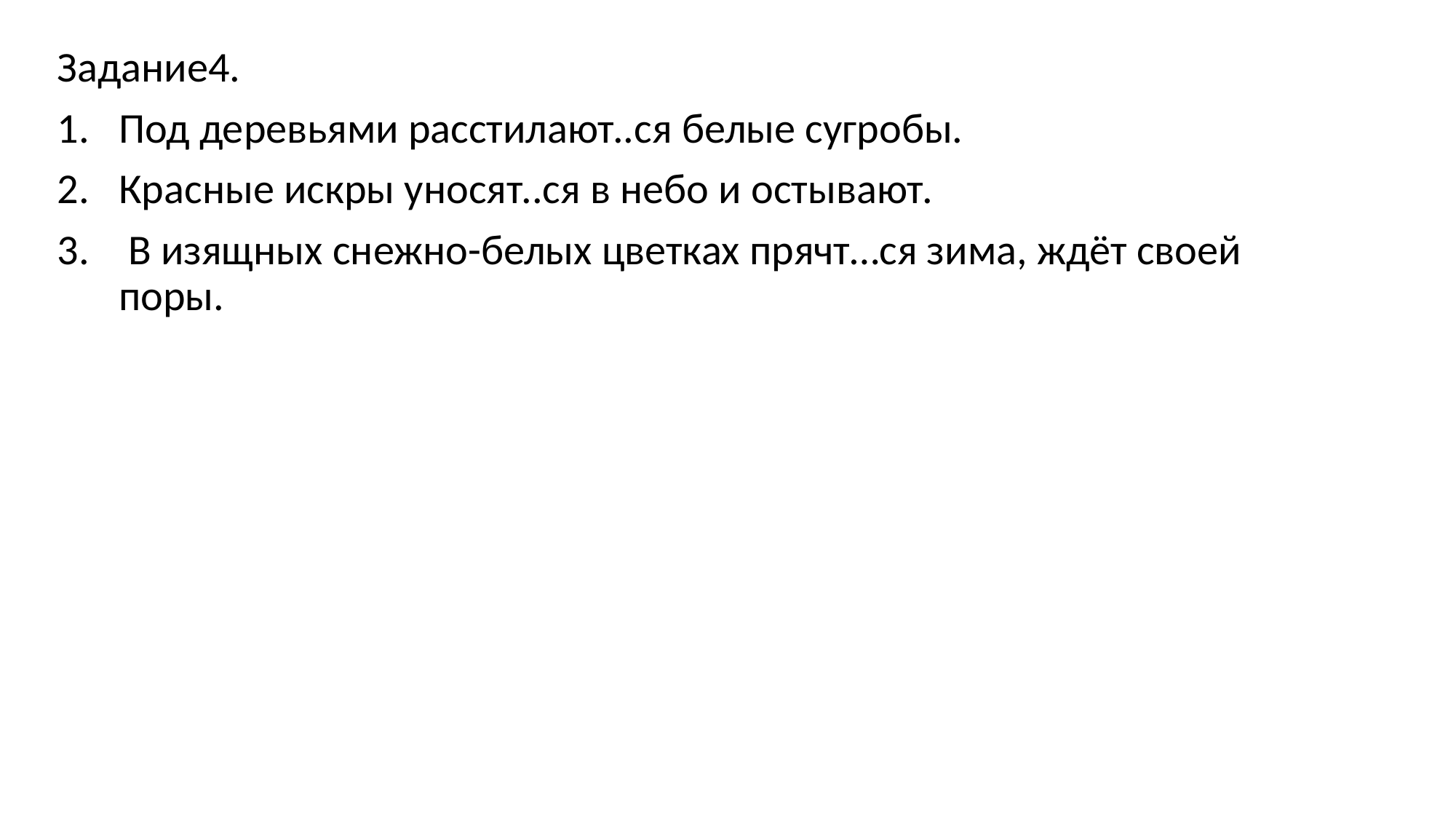

Задание4.
Под деревьями расстилают..ся белые сугробы.
Красные искры уносят..ся в небо и остывают.
 В изящных снежно-белых цветках прячт…ся зима, ждёт своей поры.